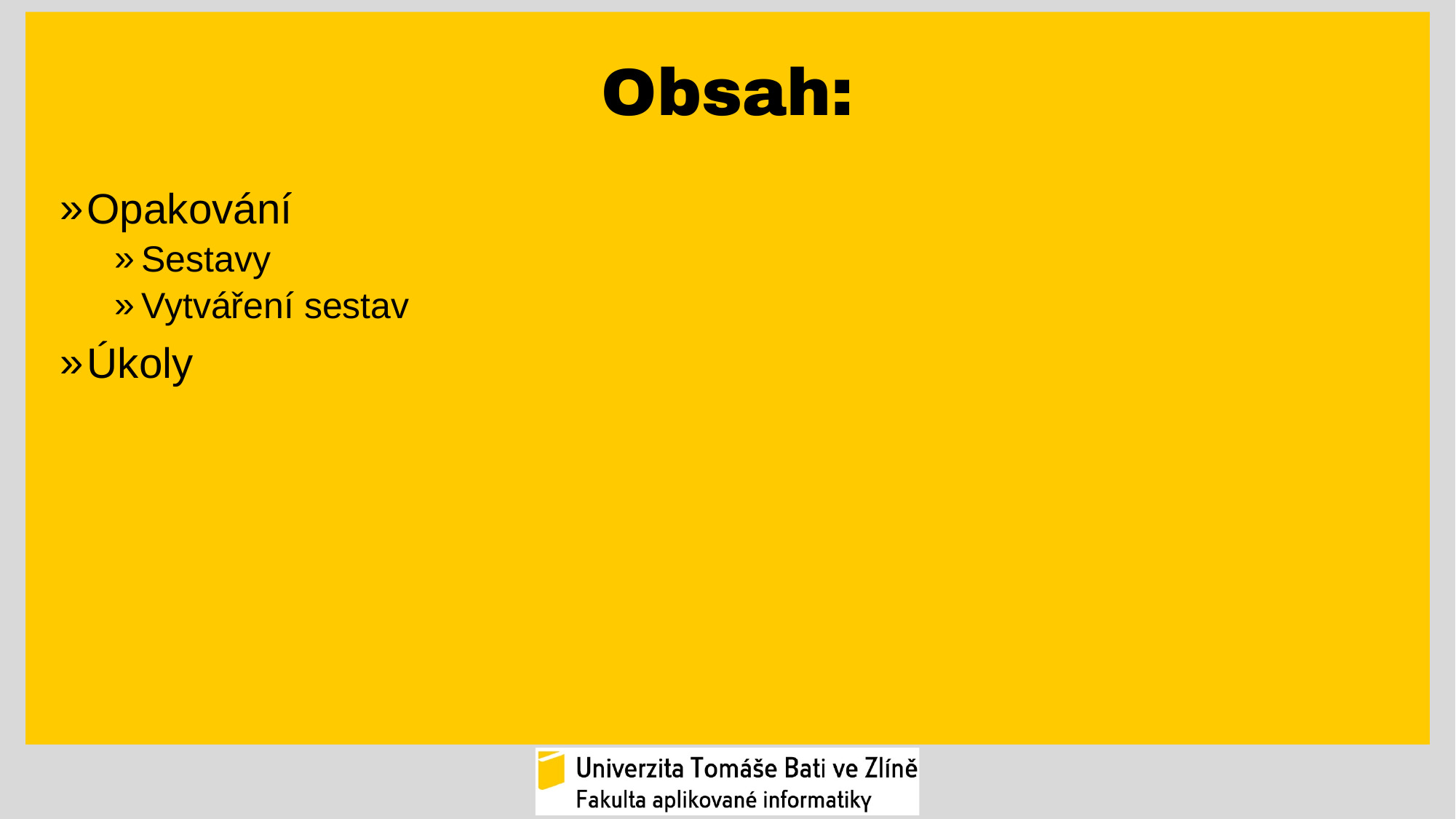

# Obsah:
Opakování
Sestavy
Vytváření sestav
Úkoly